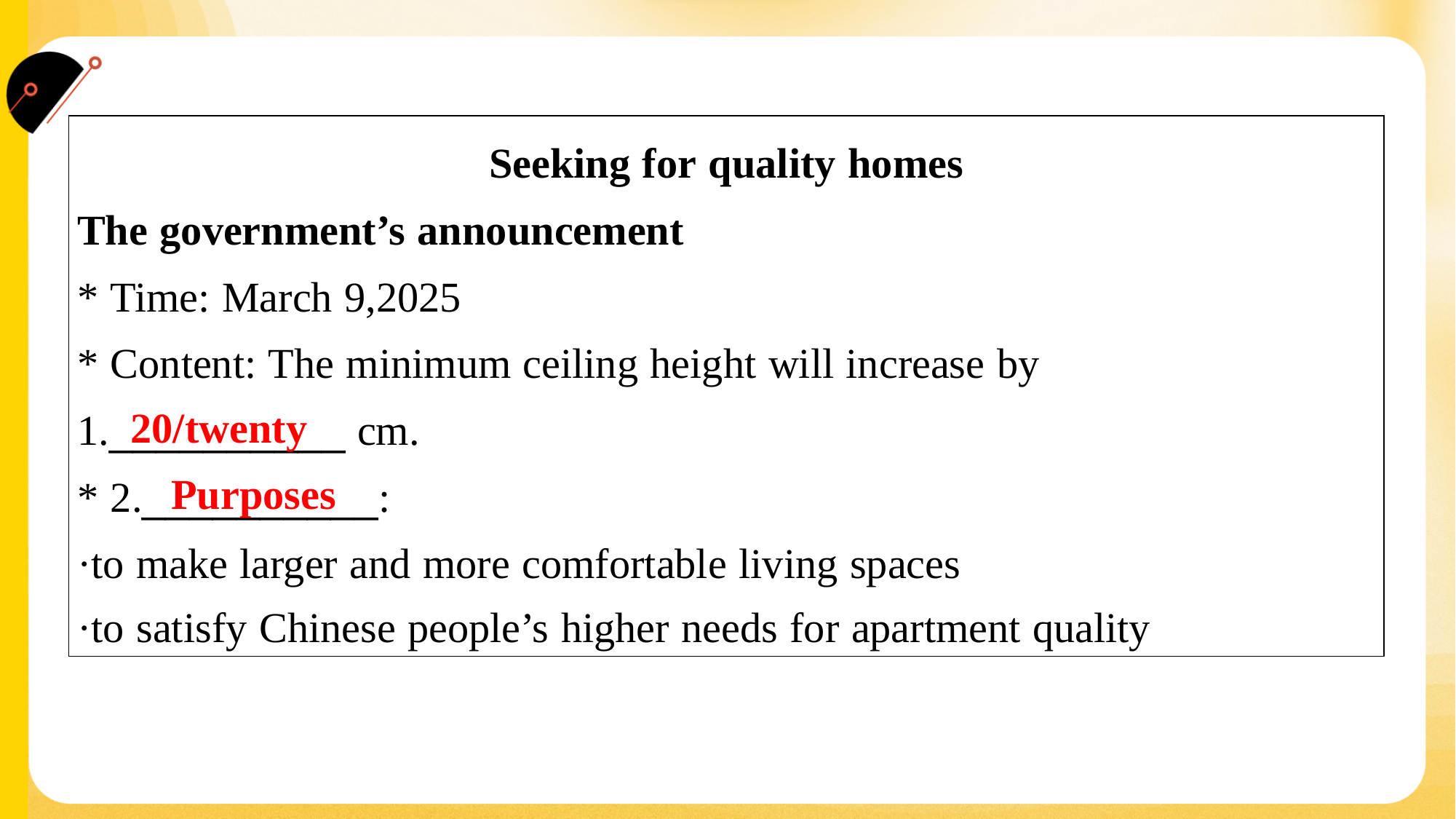

| Seeking for quality homes The government’s announcement \* Time: March 9,2025 \* Content: The minimum ceiling height will increase by 1.\_\_\_\_\_\_\_\_\_\_ cm. \* 2.\_\_\_\_\_\_\_\_\_\_: ·to make larger and more comfortable living spaces ·to satisfy Chinese people’s higher needs for apartment quality |
| --- |
20/twenty
Purposes